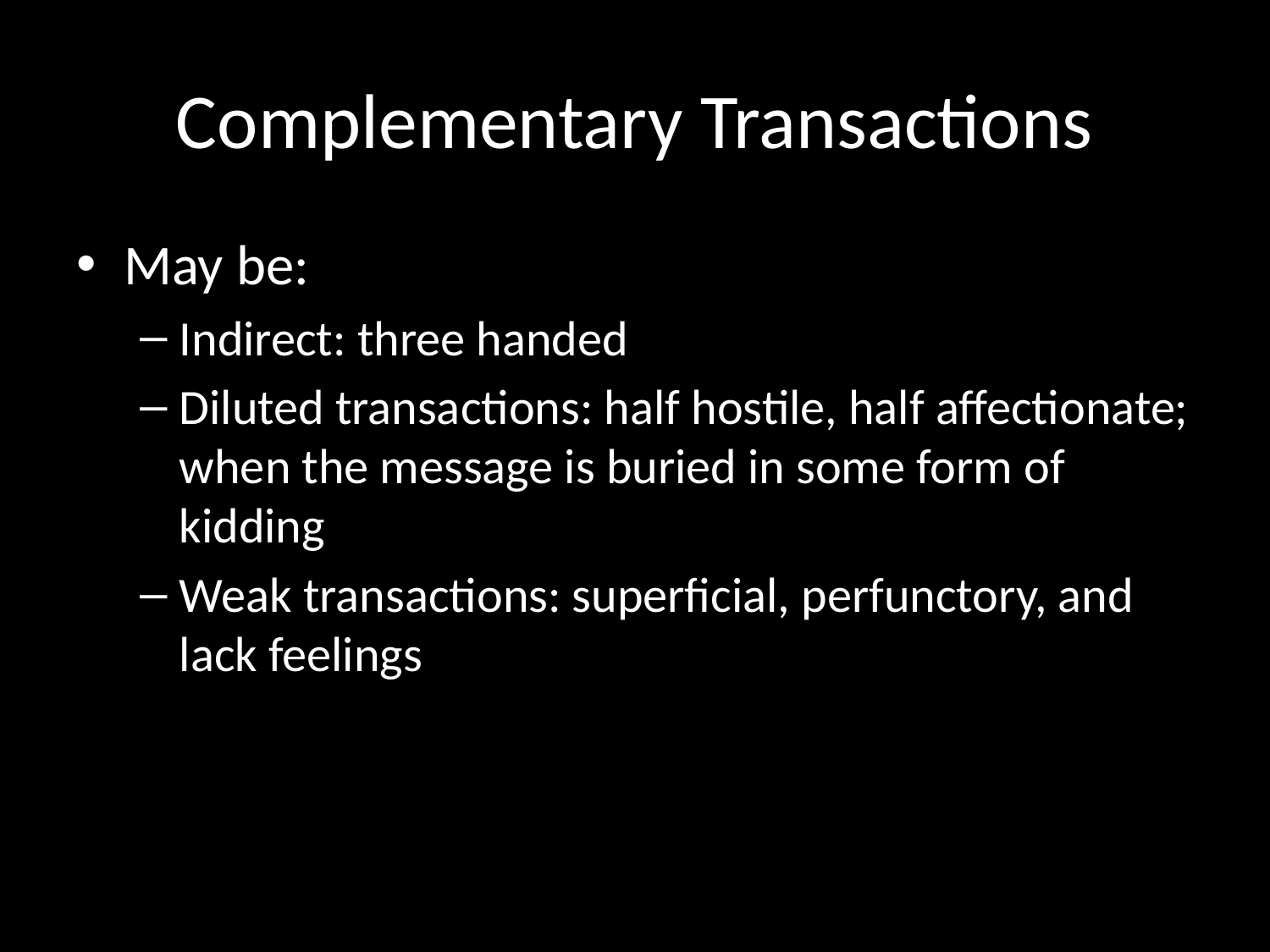

# Complementary Transactions
May be:
Indirect: three handed
Diluted transactions: half hostile, half affectionate; when the message is buried in some form of kidding
Weak transactions: superficial, perfunctory, and lack feelings